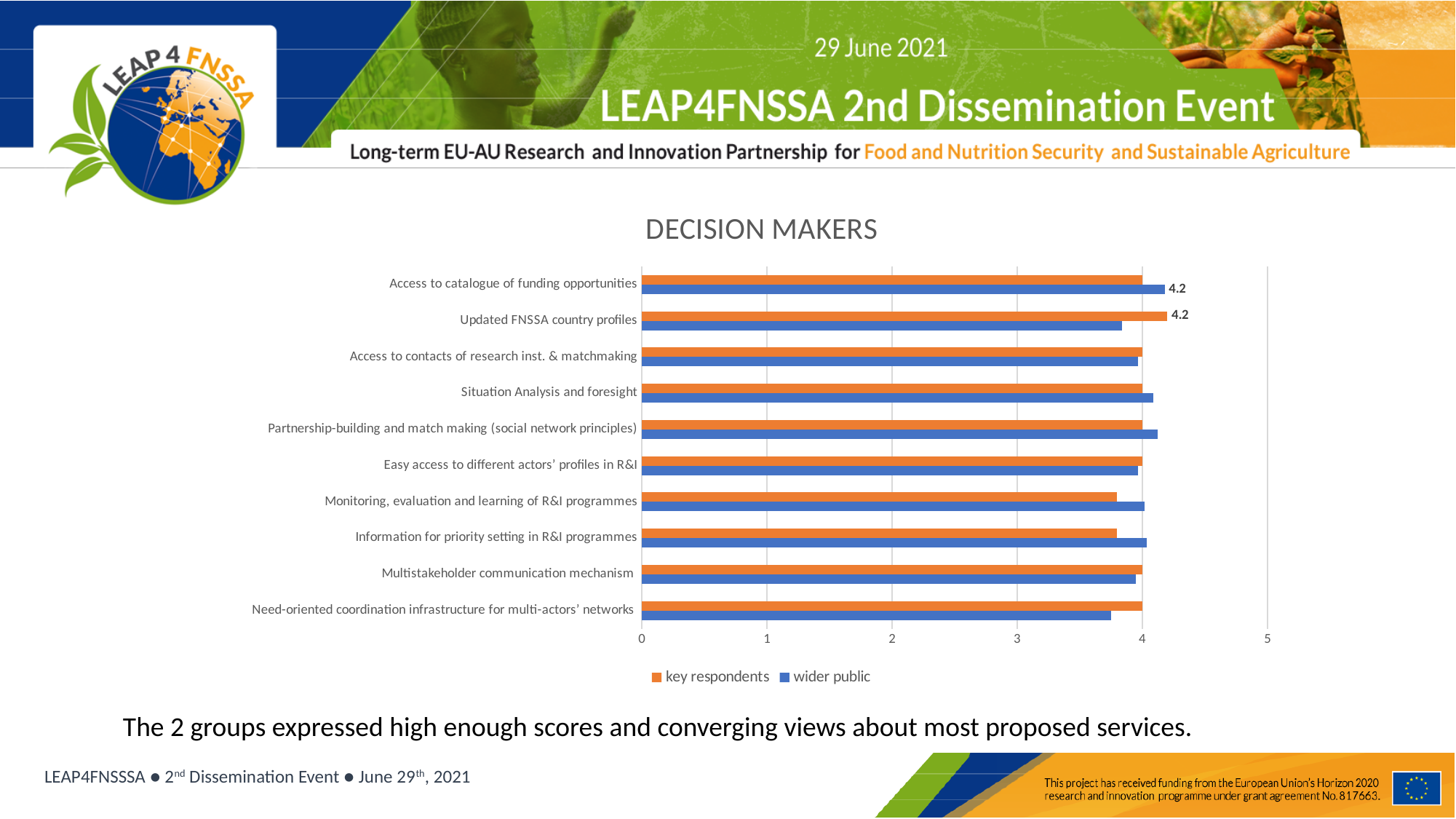

### Chart: DECISION MAKERS

| Category | wider public | key respondents |
|---|---|---|
| Need-oriented coordination infrastructure for multi-actors’ networks  | 3.75 | 4.0 |
| Multistakeholder communication mechanism  | 3.9464285714285716 | 4.0 |
| Information for priority setting in R&I programmes | 4.035714285714286 | 3.8 |
| Monitoring, evaluation and learning of R&I programmes | 4.017857142857143 | 3.8 |
| Easy access to different actors’ profiles in R&I | 3.9642857142857144 | 4.0 |
| Partnership-building and match making (social network principles) | 4.125 | 4.0 |
| Situation Analysis and foresight | 4.089285714285714 | 4.0 |
| Access to contacts of research inst. & matchmaking | 3.9642857142857144 | 4.0 |
| Updated FNSSA country profiles | 3.8392857142857144 | 4.2 |
| Access to catalogue of funding opportunities | 4.178571428571429 | 4.0 |
The 2 groups expressed high enough scores and converging views about most proposed services.